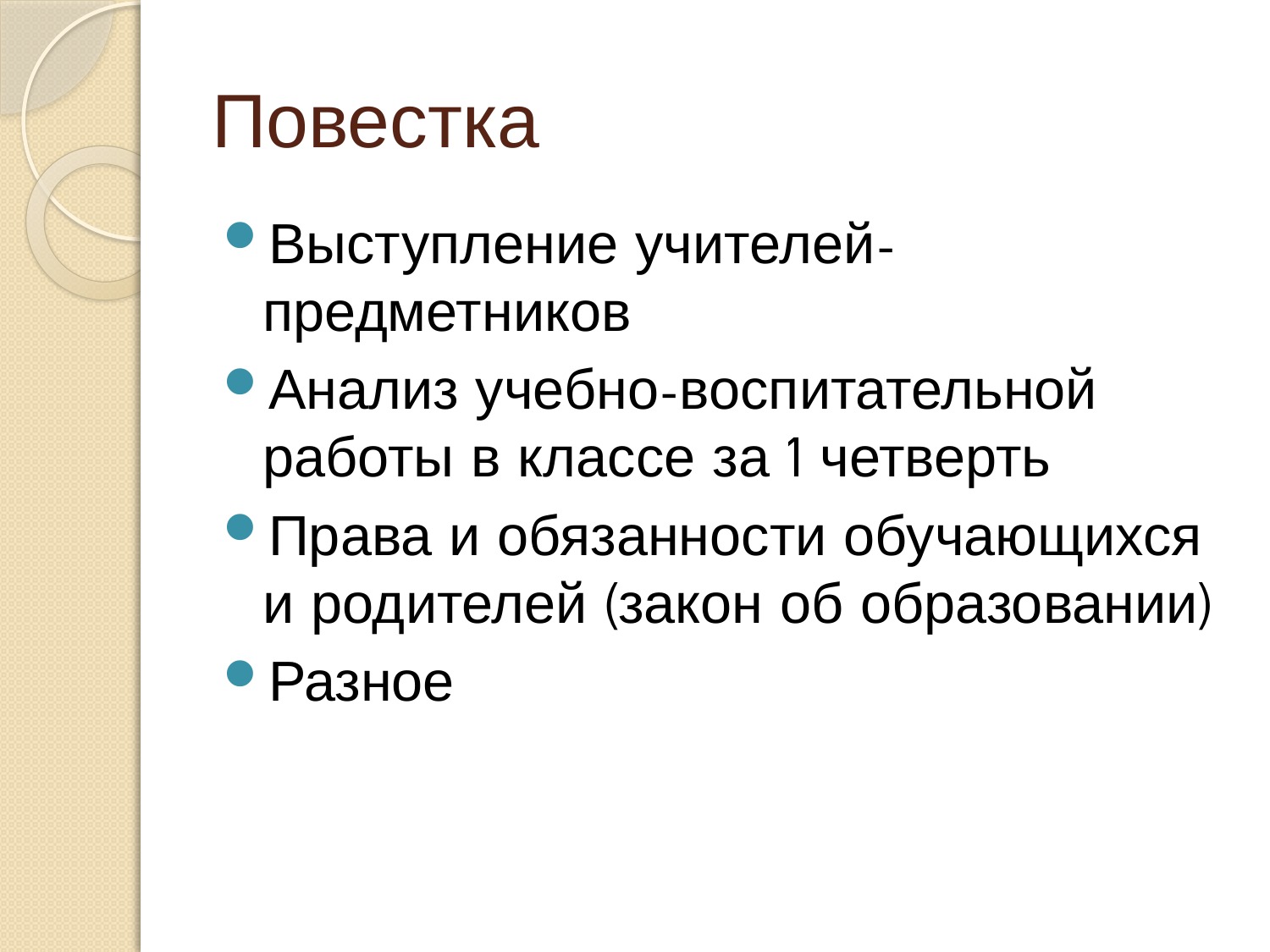

# Повестка
Выступление учителей-предметников
Анализ учебно-воспитательной работы в классе за 1 четверть
Права и обязанности обучающихся и родителей (закон об образовании)
Разное